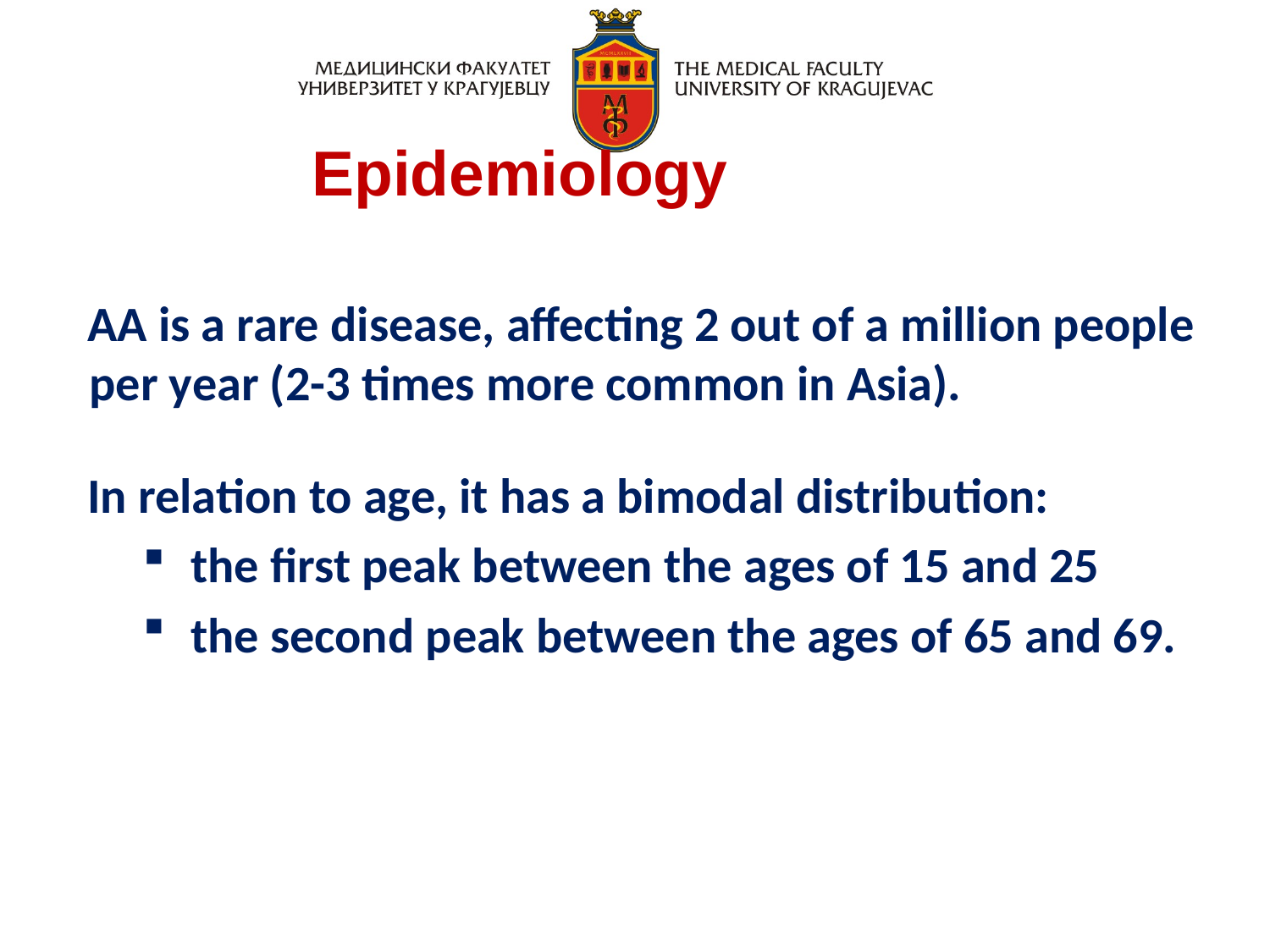

# Epidemiology
AA is a rare disease, affecting 2 out of a million people per year (2-3 times more common in Asia).
In relation to age, it has a bimodal distribution:
the first peak between the ages of 15 and 25
the second peak between the ages of 65 and 69.